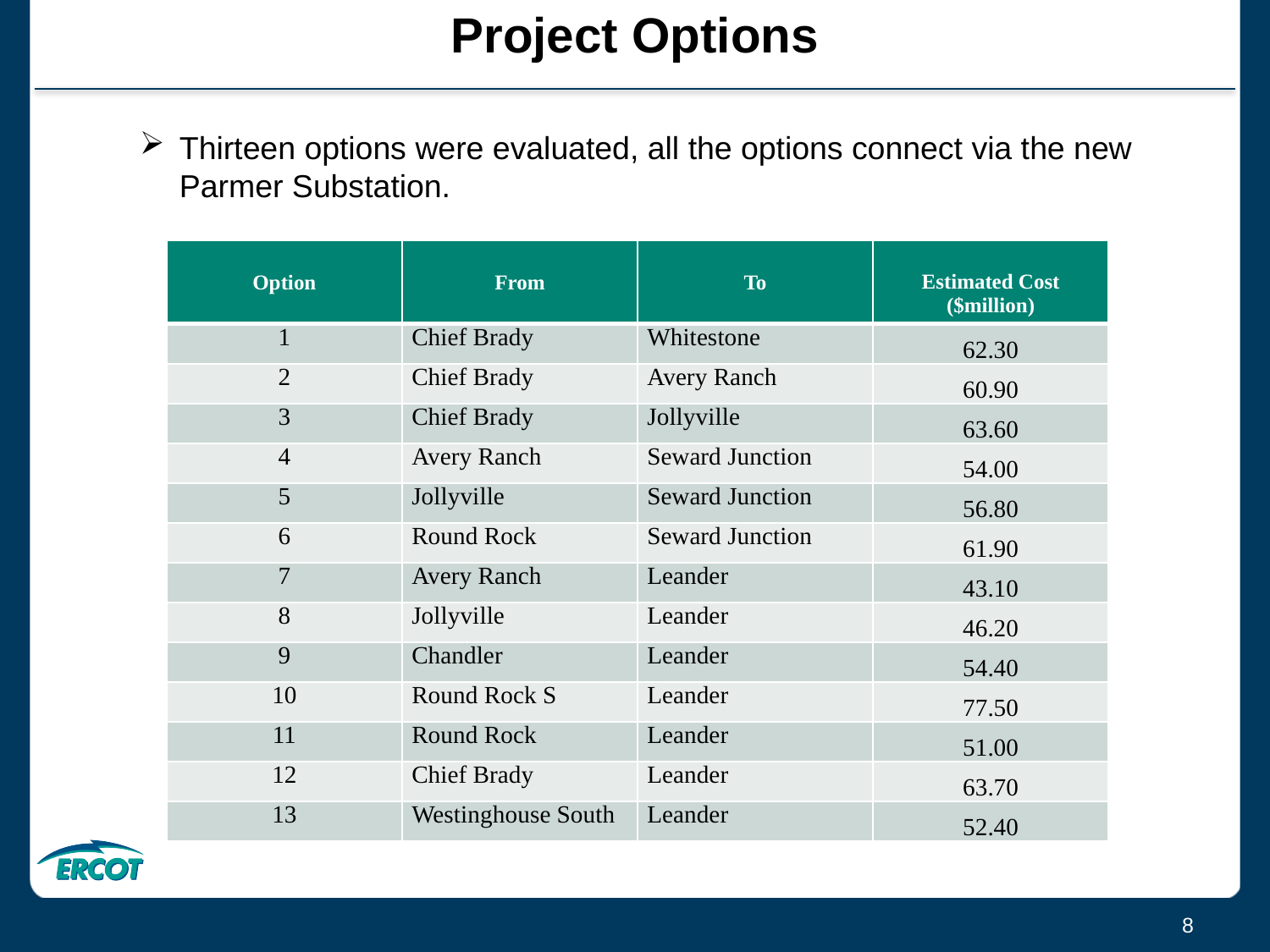

# Project Options
Thirteen options were evaluated, all the options connect via the new Parmer Substation.

| Option | From | To | Estimated Cost ($million) |
| --- | --- | --- | --- |
| 1 | Chief Brady | Whitestone | 62.30 |
| 2 | Chief Brady | Avery Ranch | 60.90 |
| 3 | Chief Brady | Jollyville | 63.60 |
| 4 | Avery Ranch | Seward Junction | 54.00 |
| 5 | Jollyville | Seward Junction | 56.80 |
| 6 | Round Rock | Seward Junction | 61.90 |
| 7 | Avery Ranch | Leander | 43.10 |
| 8 | Jollyville | Leander | 46.20 |
| 9 | Chandler | Leander | 54.40 |
| 10 | Round Rock S | Leander | 77.50 |
| 11 | Round Rock | Leander | 51.00 |
| 12 | Chief Brady | Leander | 63.70 |
| 13 | Westinghouse South | Leander | 52.40 |
8